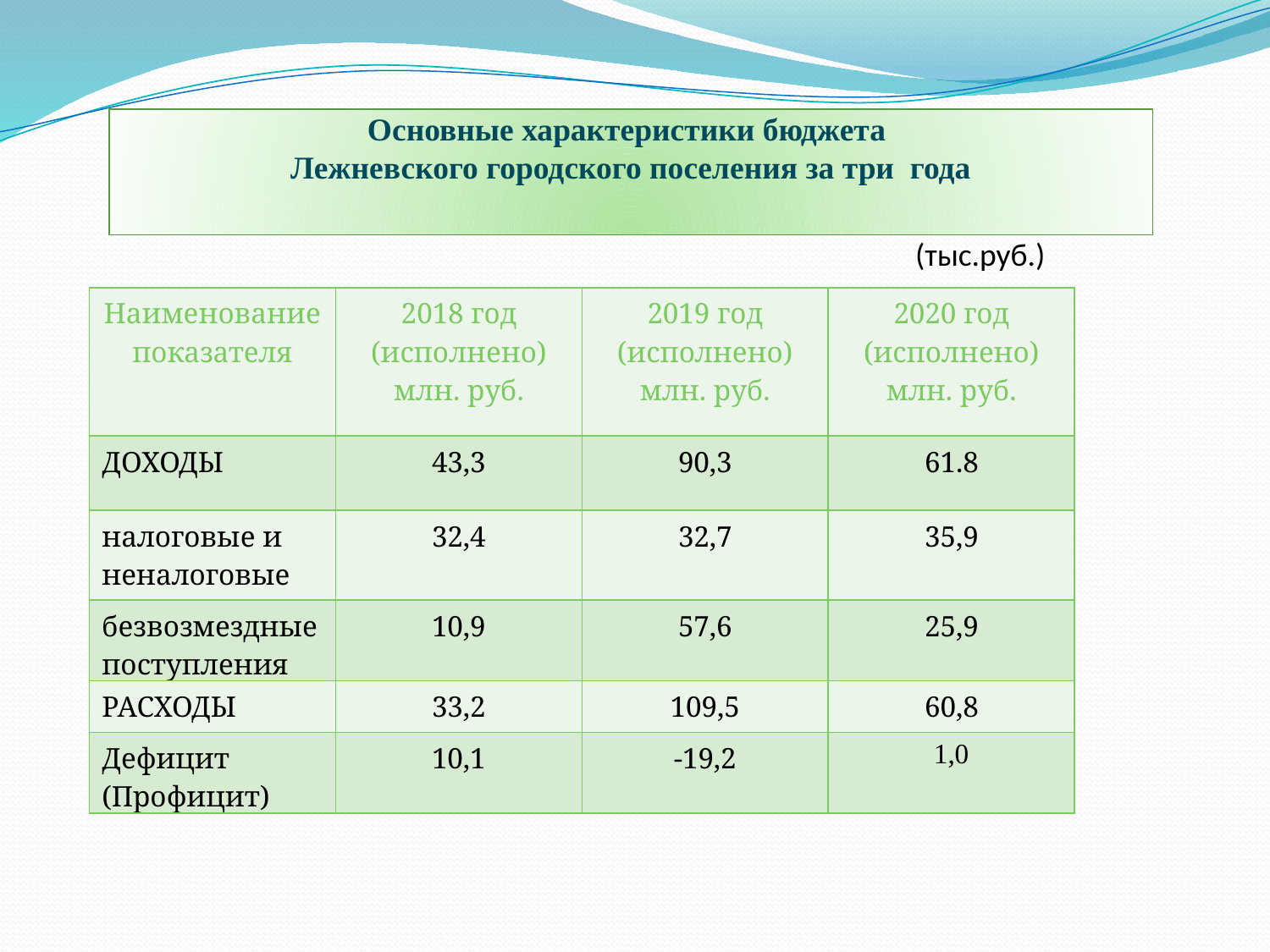

Основные характеристики бюджета
Лежневского городского поселения за три  года
(тыс.руб.)
| Наименование показателя | 2018 год (исполнено) млн. руб. | 2019 год (исполнено) млн. руб. | 2020 год (исполнено) млн. руб. |
| --- | --- | --- | --- |
| ДОХОДЫ | 43,3 | 90,3 | 61.8 |
| налоговые и неналоговые | 32,4 | 32,7 | 35,9 |
| безвозмездные поступления | 10,9 | 57,6 | 25,9 |
| РАСХОДЫ | 33,2 | 109,5 | 60,8 |
| Дефицит (Профицит) | 10,1 | -19,2 | 1,0 |